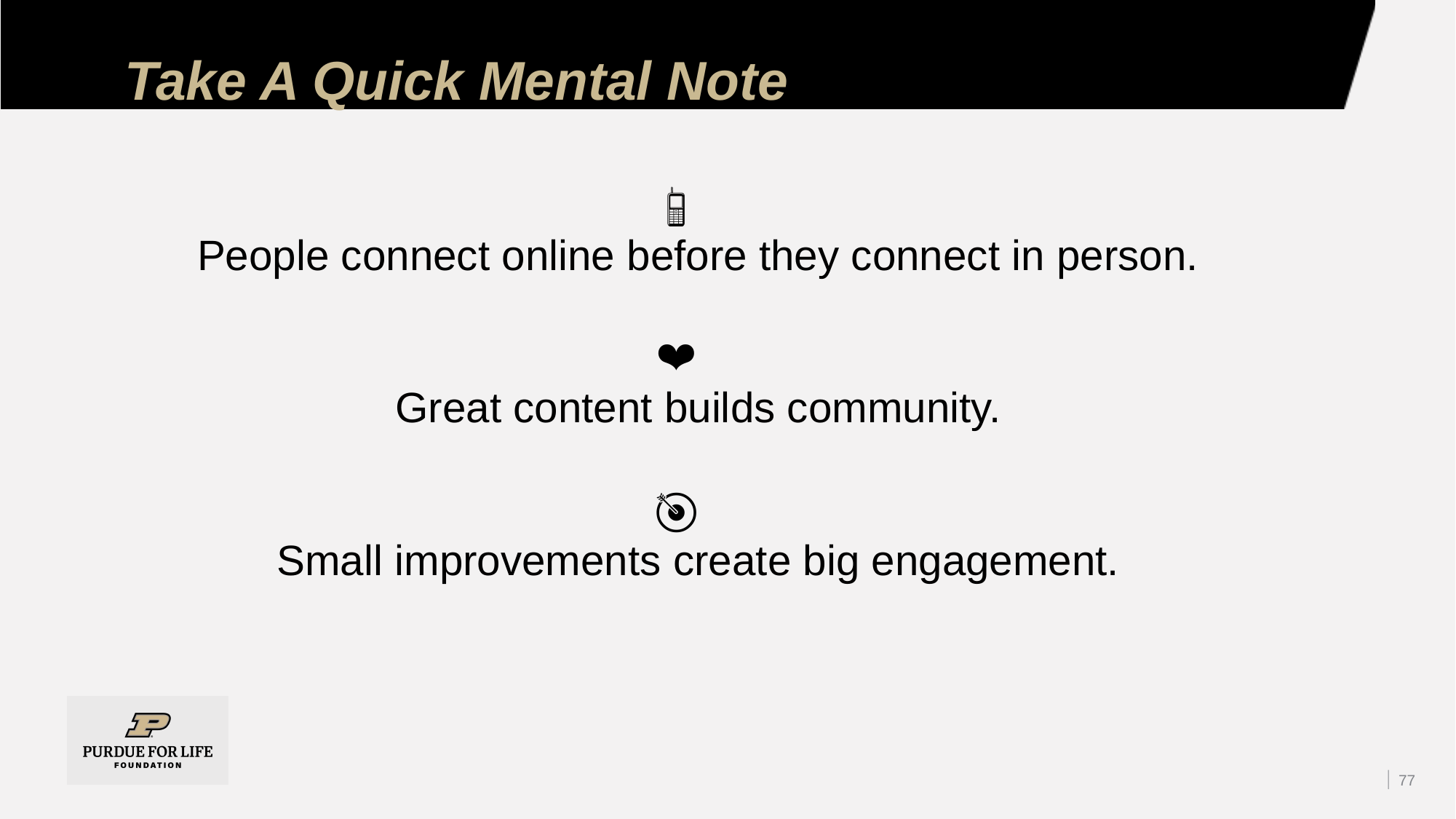

# Take A Quick Mental Note
📱
 People connect online before they connect in person.

❤️
 Great content builds community.

🎯
 Small improvements create big engagement.